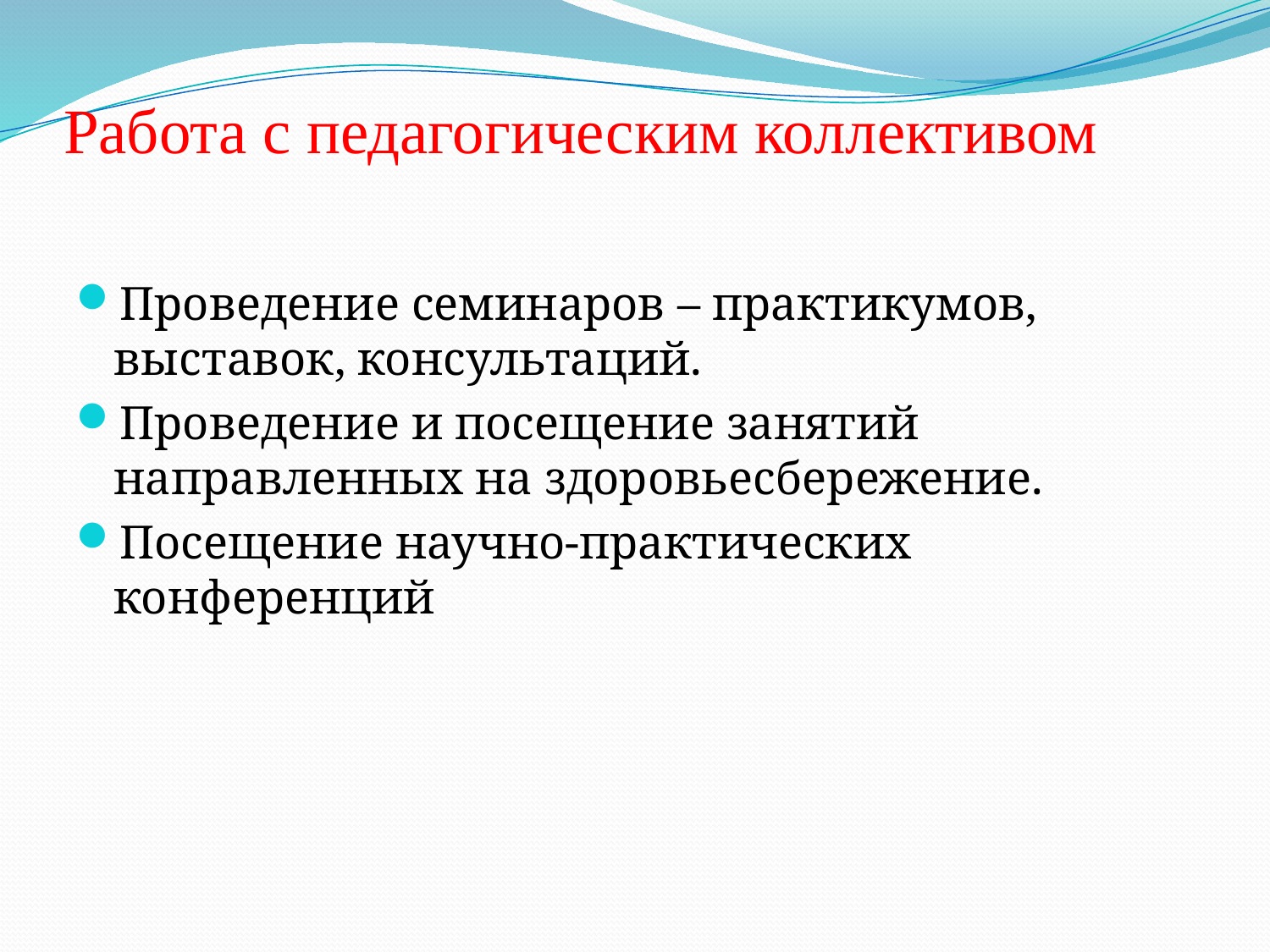

# Работа с педагогическим коллективом
Проведение семинаров – практикумов, выставок, консультаций.
Проведение и посещение занятий направленных на здоровьесбережение.
Посещение научно-практических конференций